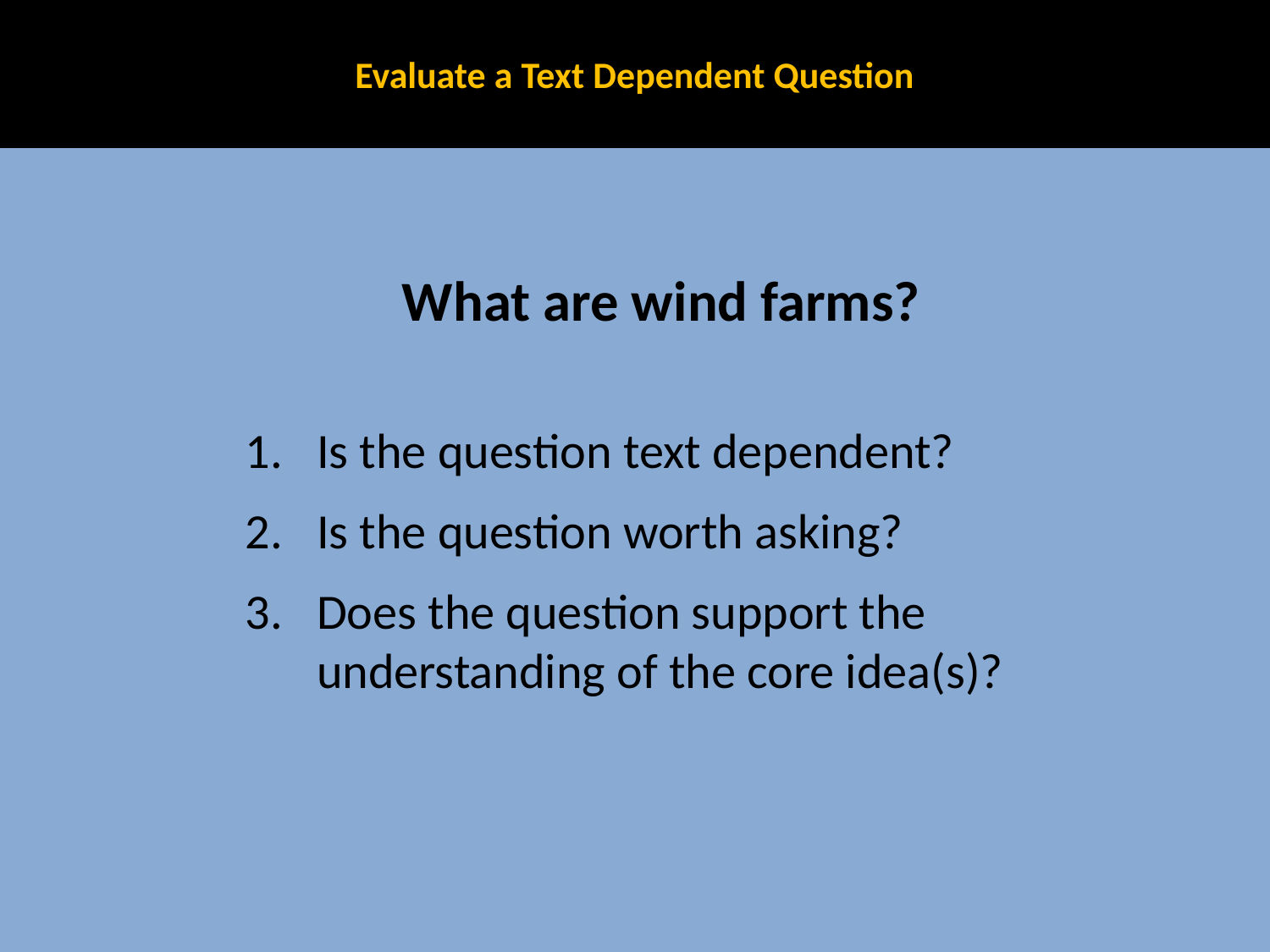

# Evaluate a Text Dependent Question
What are wind farms?
Is the question text dependent?

Is the question worth asking?

Does the question support the understanding of the core idea(s)?